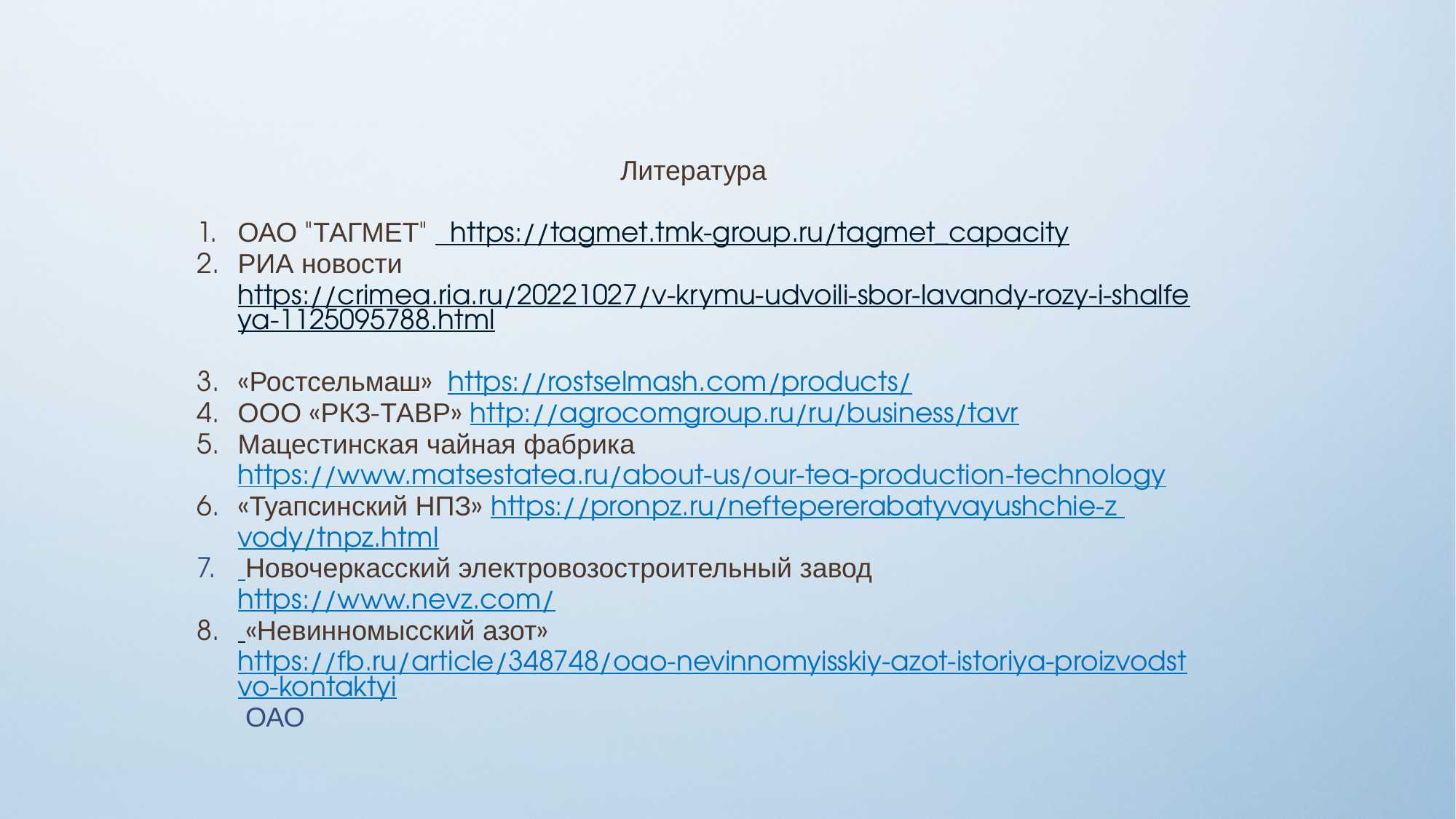

Литература

ОАО "ТАГМЕТ"   https://tagmet.tmk-group.ru/tagmet_capacity
РИА новости https://crimea.ria.ru/20221027/v-krymu-udvoili-sbor-lavandy-rozy-i-shalfeya-1125095788.html
«Ростсельмаш»  https://rostselmash.com/products/
ООО «РКЗ-ТАВР» http://agrocomgroup.ru/ru/business/tavr
Мацестинская чайная фабрика https://www.matsestatea.ru/about-us/our-tea-production-technology
«Туапсинский НПЗ» https://pronpz.ru/neftepererabatyvayushchie-z vody/tnpz.html
 Новочеркасский электровозостроительный завод  https://www.nevz.com/
 «Невинномысский азот»  https://fb.ru/article/348748/oao-nevinnomyisskiy-azot-istoriya-proizvodstvo-kontaktyi ОАО